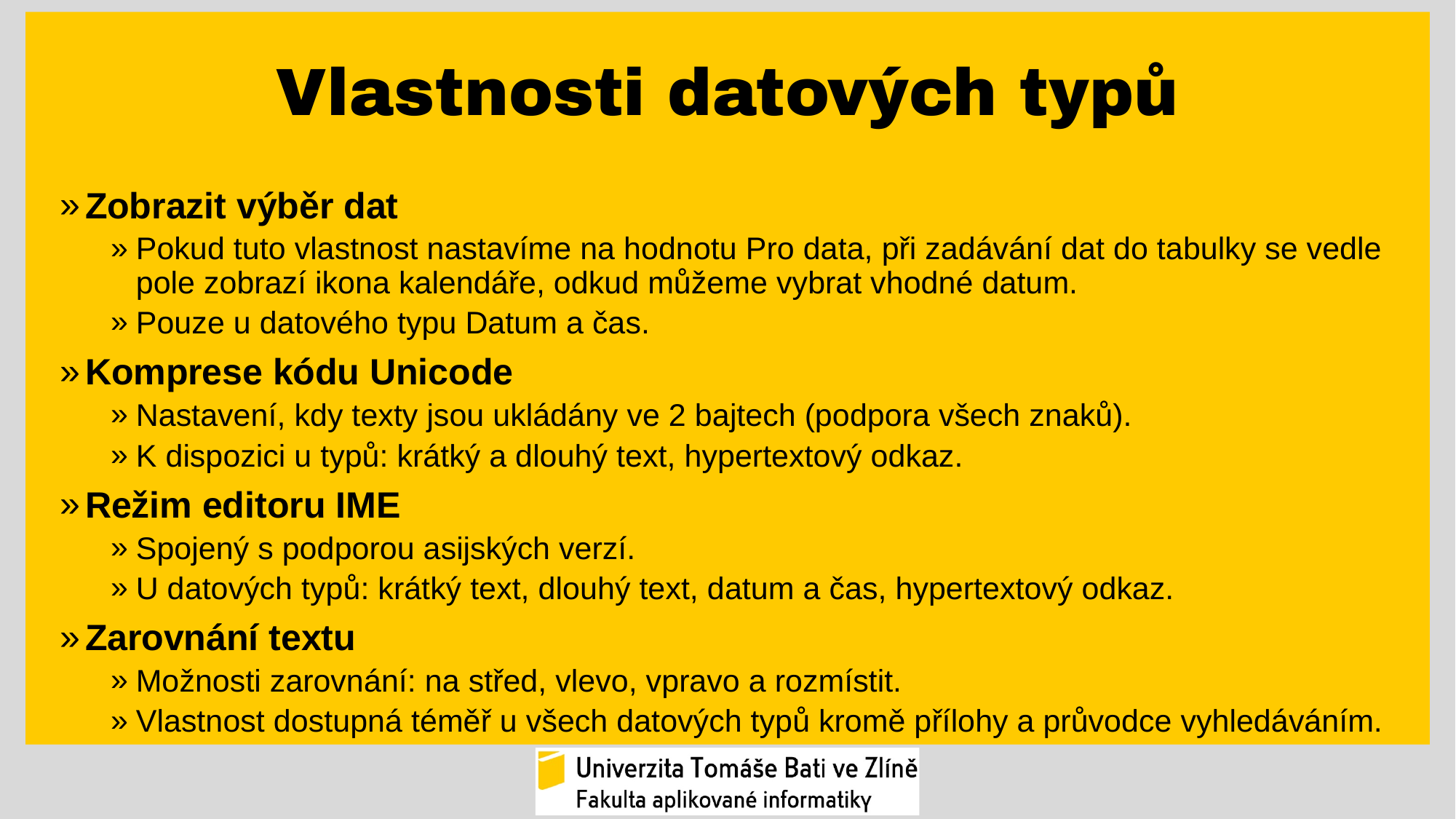

# Vlastnosti datových typů
Zobrazit výběr dat
Pokud tuto vlastnost nastavíme na hodnotu Pro data, při zadávání dat do tabulky se vedle pole zobrazí ikona kalendáře, odkud můžeme vybrat vhodné datum.
Pouze u datového typu Datum a čas.
Komprese kódu Unicode
Nastavení, kdy texty jsou ukládány ve 2 bajtech (podpora všech znaků).
K dispozici u typů: krátký a dlouhý text, hypertextový odkaz.
Režim editoru IME
Spojený s podporou asijských verzí.
U datových typů: krátký text, dlouhý text, datum a čas, hypertextový odkaz.
Zarovnání textu
Možnosti zarovnání: na střed, vlevo, vpravo a rozmístit.
Vlastnost dostupná téměř u všech datových typů kromě přílohy a průvodce vyhledáváním.